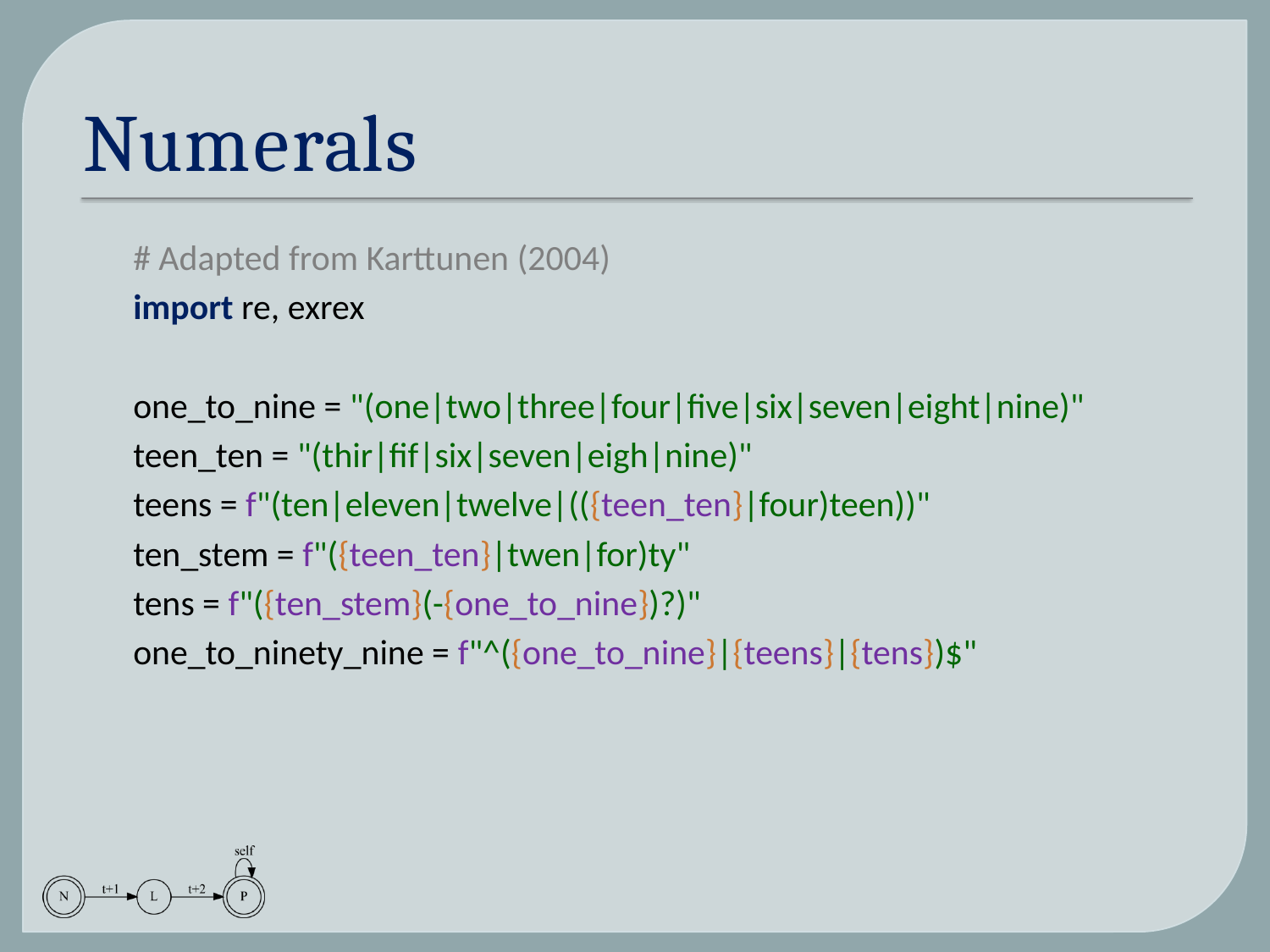

# Numerals
# Adapted from Karttunen (2004)
import re, exrex

one_to_nine = "(one|two|three|four|five|six|seven|eight|nine)"
teen_ten = "(thir|fif|six|seven|eigh|nine)"
teens = f"(ten|eleven|twelve|(({teen_ten}|four)teen))"
ten_stem = f"({teen_ten}|twen|for)ty"
tens = f"({ten_stem}(-{one_to_nine})?)"
one_to_ninety_nine = f"^({one_to_nine}|{teens}|{tens})$"